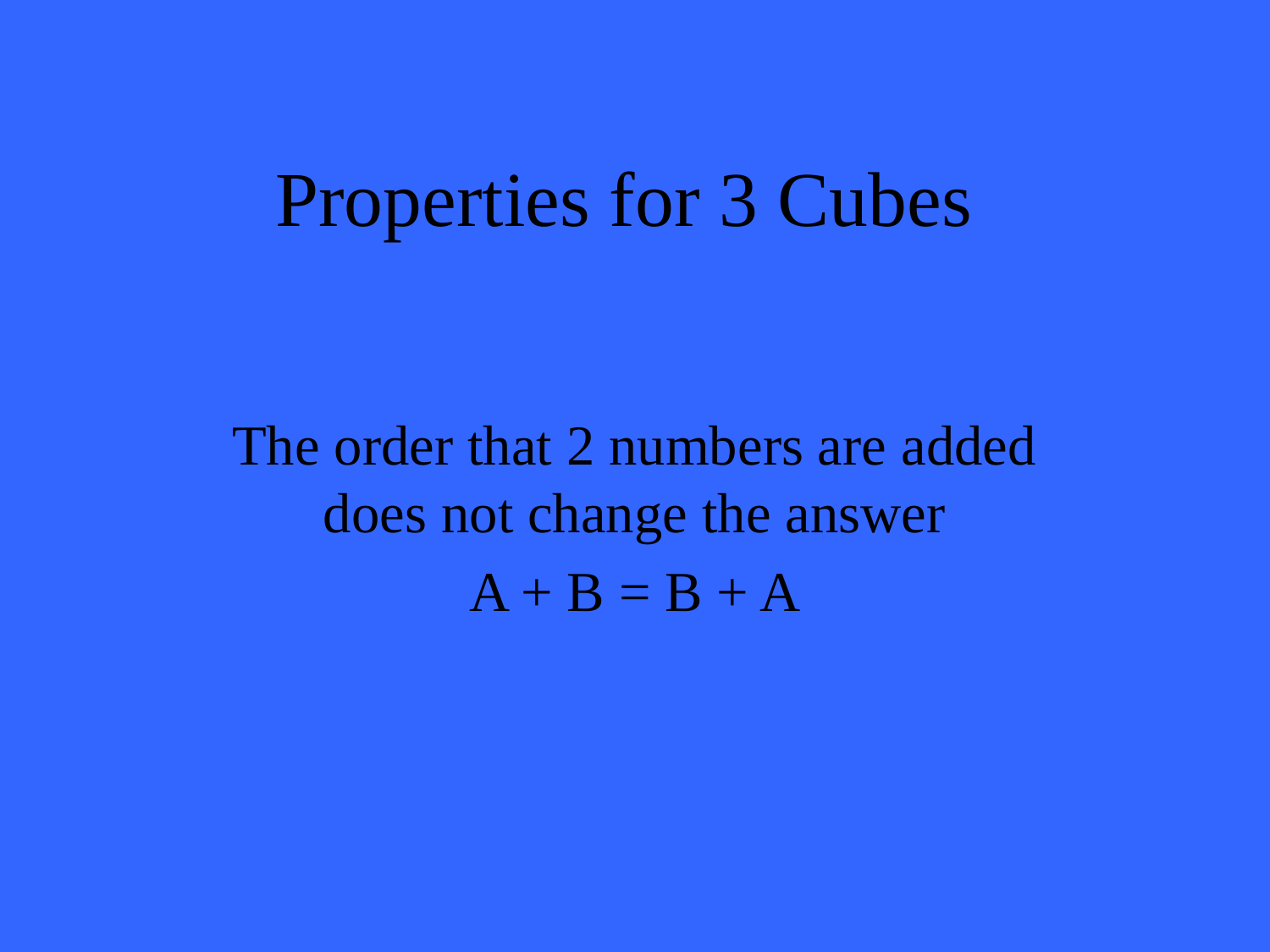

Properties for 3 Cubes
The order that 2 numbers are added does not change the answer
A + B = B + A